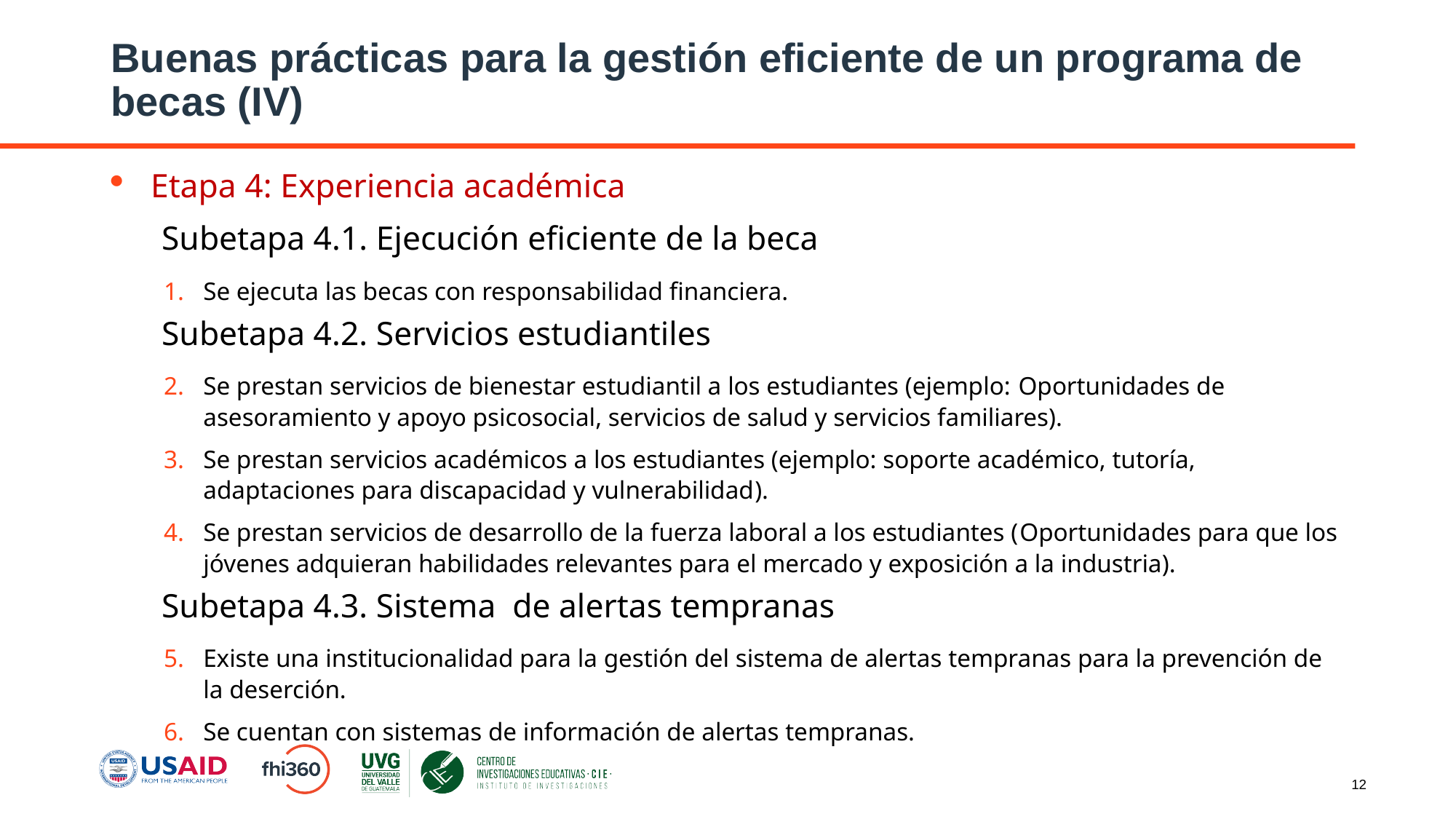

# Buenas prácticas para la gestión eficiente de un programa de becas (IV)
Etapa 4: Experiencia académica
      Subetapa 4.1. Ejecución eficiente de la beca
Se ejecuta las becas con responsabilidad financiera.
      Subetapa 4.2. Servicios estudiantiles
Se prestan servicios de bienestar estudiantil a los estudiantes (ejemplo: Oportunidades de asesoramiento y apoyo psicosocial, servicios de salud y servicios familiares).
Se prestan servicios académicos a los estudiantes (ejemplo: soporte académico, tutoría, adaptaciones para discapacidad y vulnerabilidad).
Se prestan servicios de desarrollo de la fuerza laboral a los estudiantes (Oportunidades para que los jóvenes adquieran habilidades relevantes para el mercado y exposición a la industria).
      Subetapa 4.3. Sistema  de alertas tempranas
Existe una institucionalidad para la gestión del sistema de alertas tempranas para la prevención de la deserción.
Se cuentan con sistemas de información de alertas tempranas.